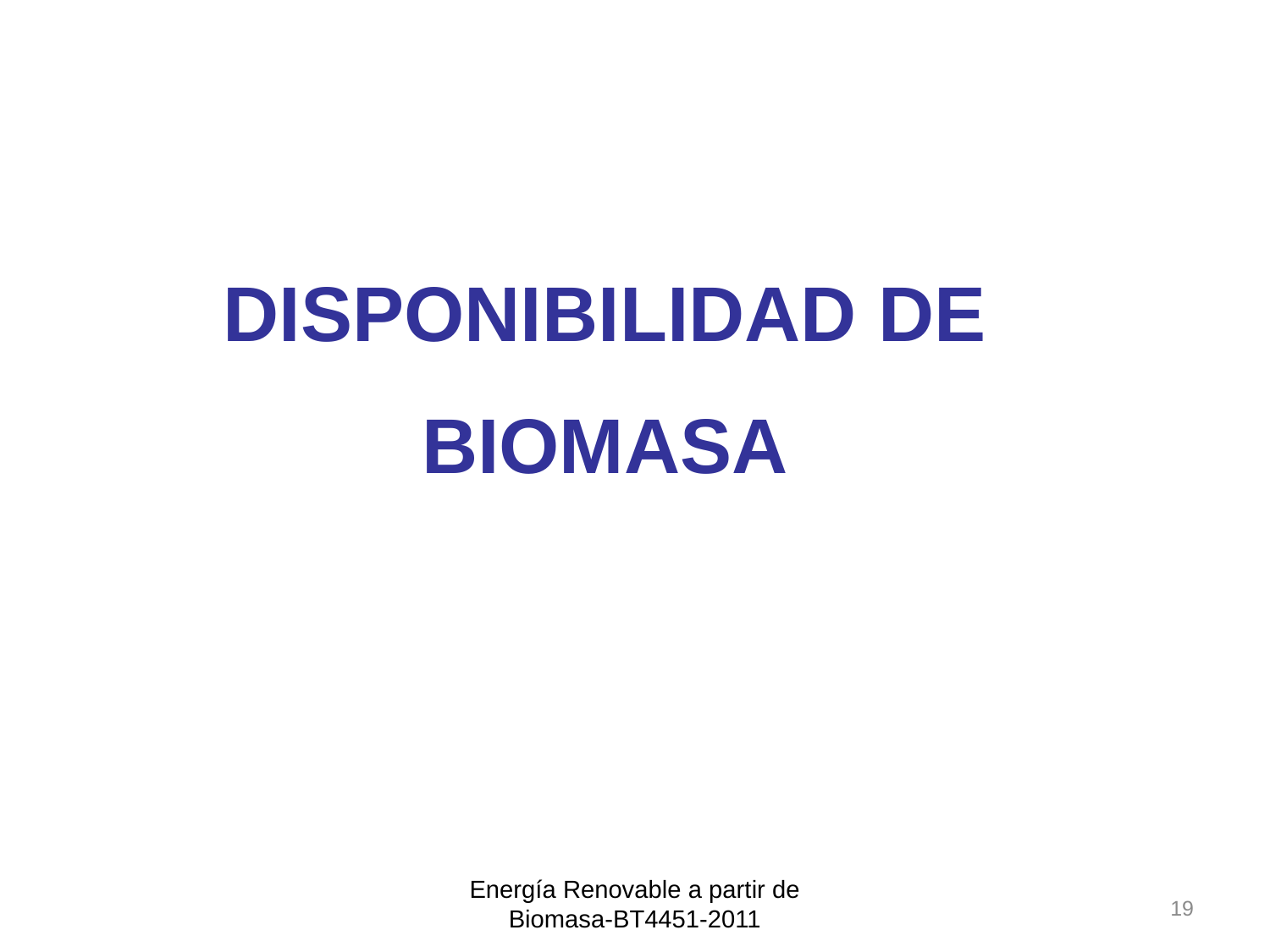

DISPONIBILIDAD DE
BIOMASA
Energía Renovable a partir de Biomasa-BT4451-2011
19